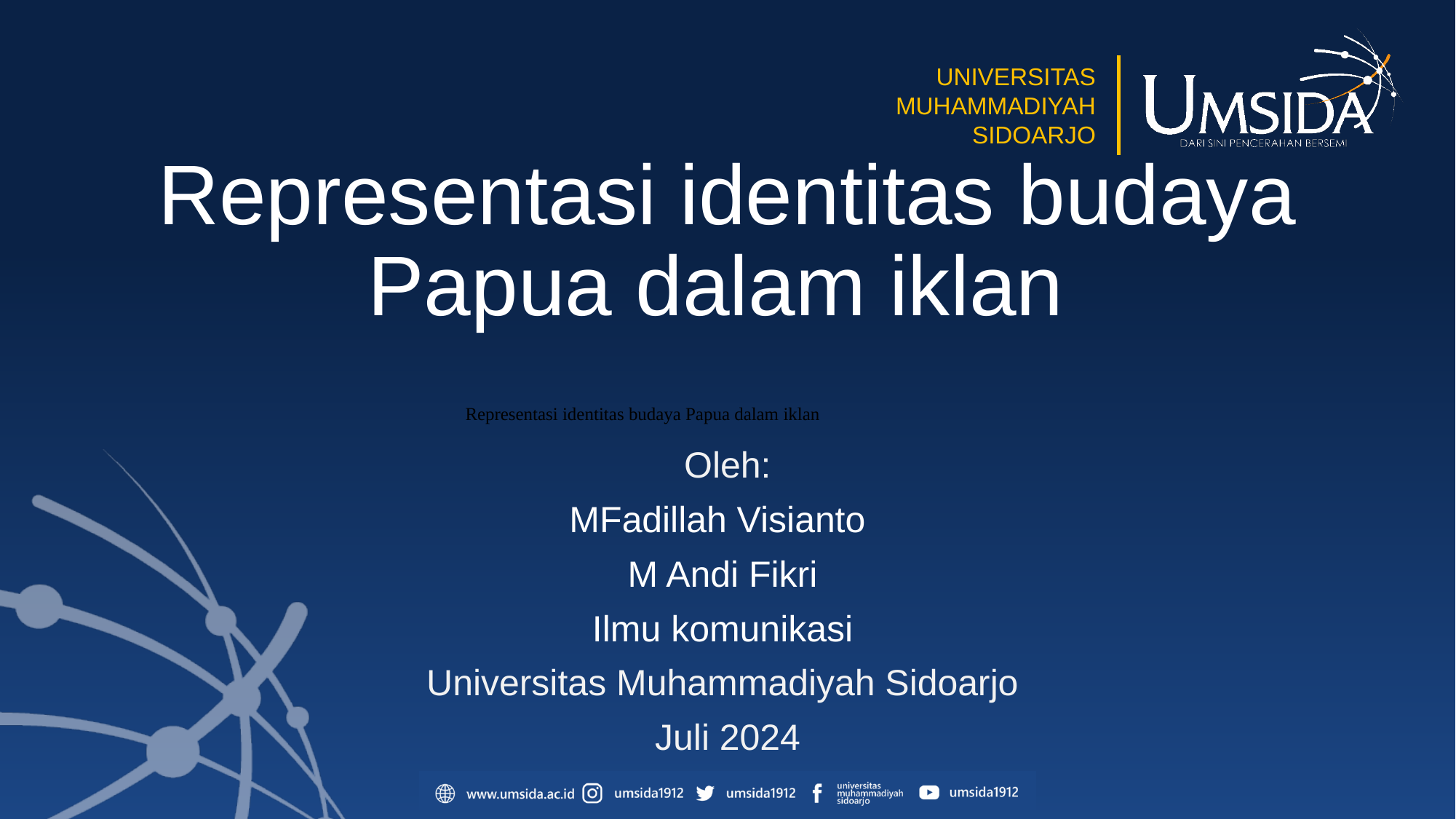

# Representasi identitas budaya Papua dalam iklan
Representasi identitas budaya Papua dalam iklan
Oleh:
MFadillah Visianto
M Andi Fikri
Ilmu komunikasi
Universitas Muhammadiyah Sidoarjo
Juli 2024